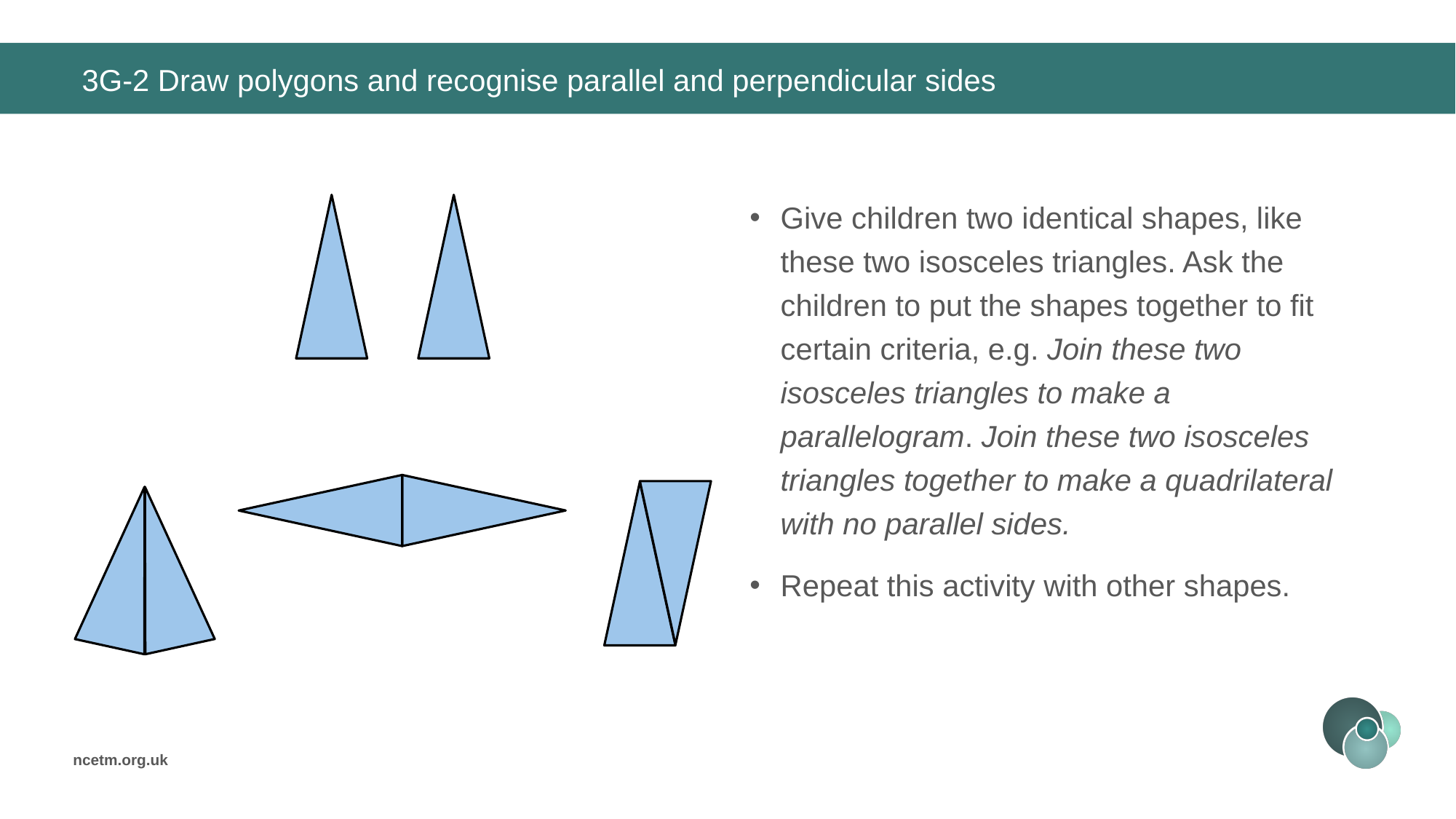

# 3G-2 Draw polygons and recognise parallel and perpendicular sides
Give children two identical shapes, like these two isosceles triangles. Ask the children to put the shapes together to fit certain criteria, e.g. Join these two isosceles triangles to make a parallelogram. Join these two isosceles triangles together to make a quadrilateral with no parallel sides.
Repeat this activity with other shapes.